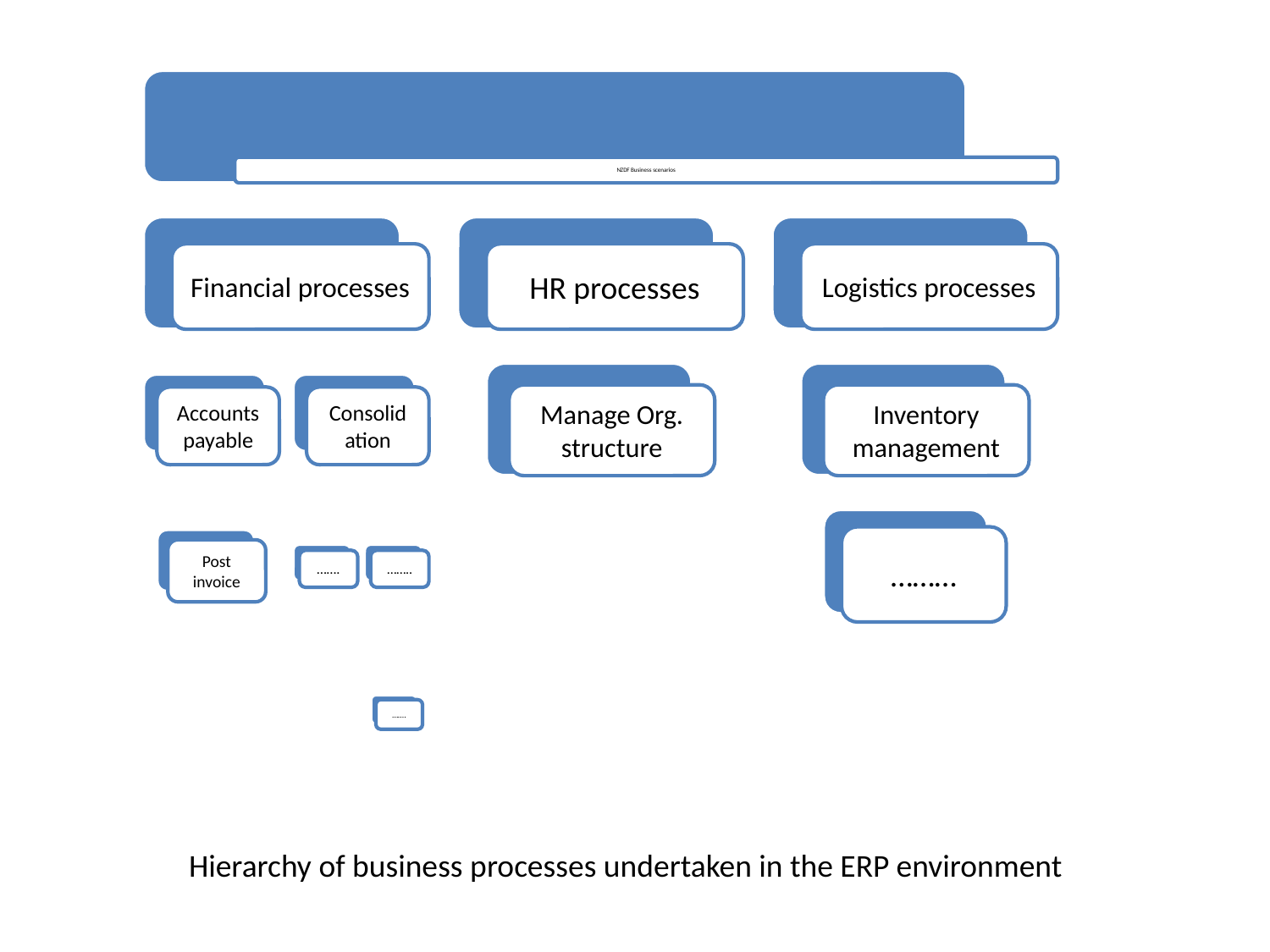

NZDF Business scenarios
Financial processes
Accounts payable
Consolidation
Logistics processes
Inventory management
HR processes
Manage Org. structure
Post invoice
………
…….
……..
…….
Hierarchy of business processes undertaken in the ERP environment